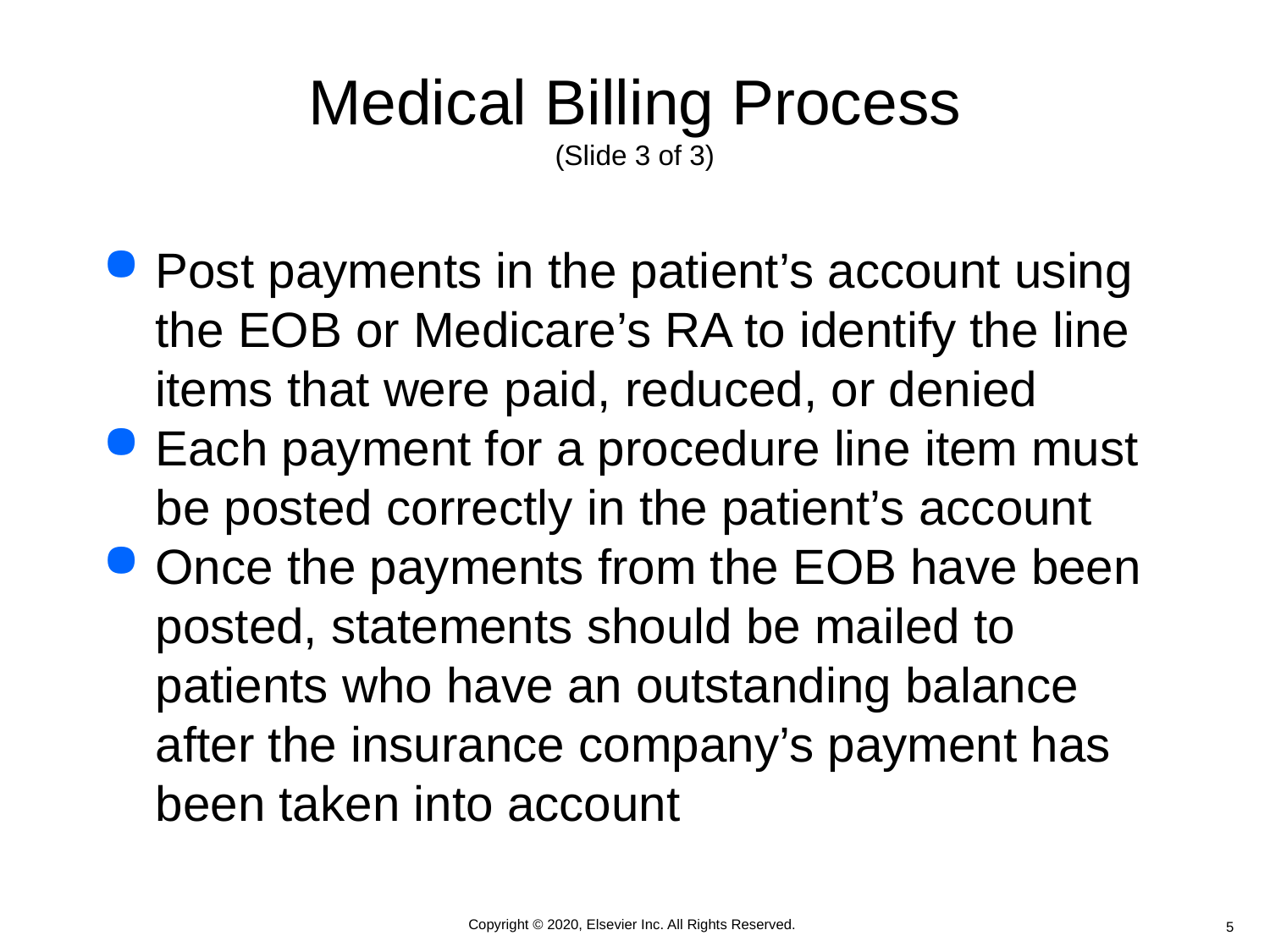

# Medical Billing Process (Slide 3 of 3)
Post payments in the patient’s account using the EOB or Medicare’s RA to identify the line items that were paid, reduced, or denied
Each payment for a procedure line item must be posted correctly in the patient’s account
Once the payments from the EOB have been posted, statements should be mailed to patients who have an outstanding balance after the insurance company’s payment has been taken into account